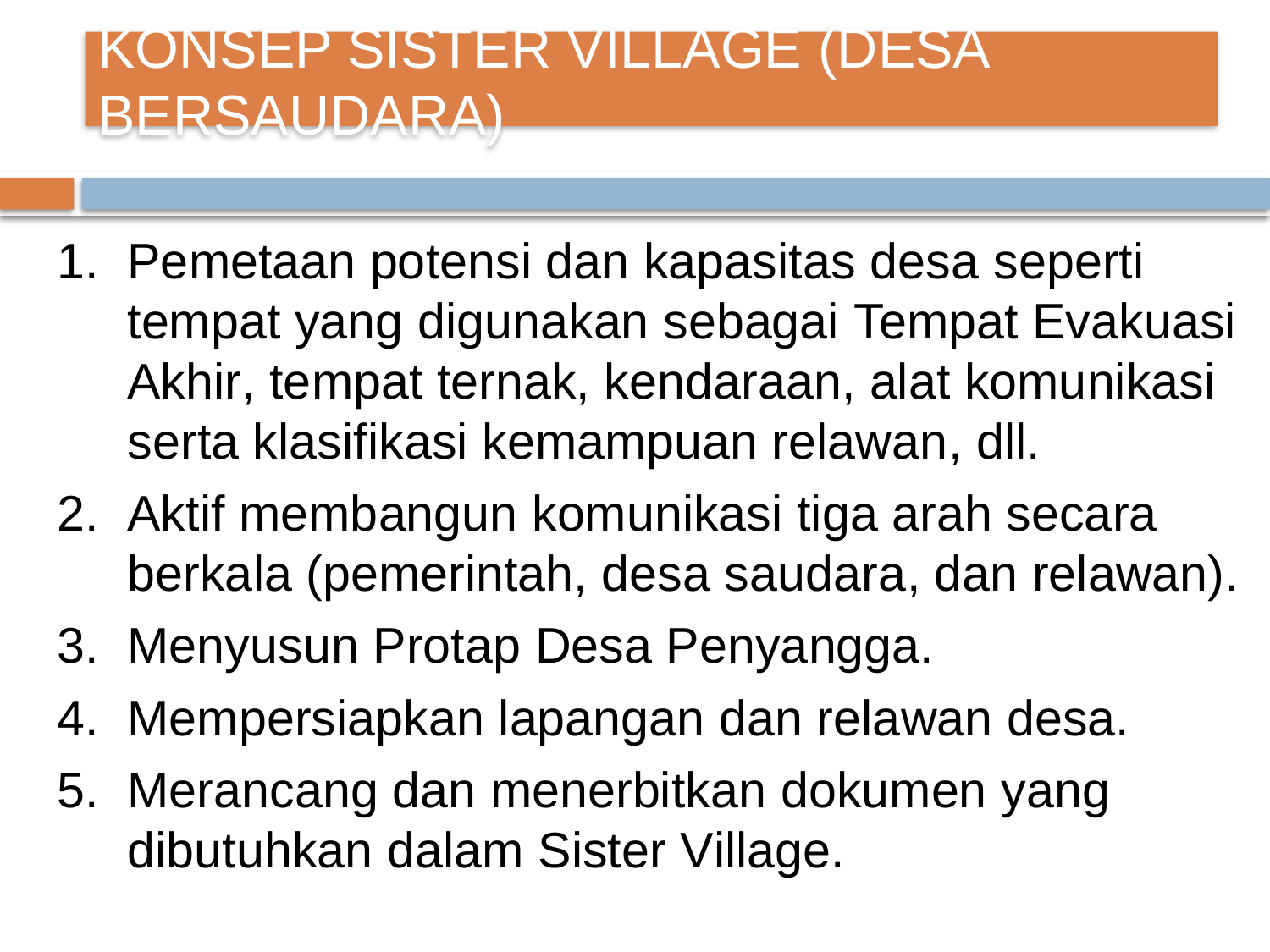

# KONSEP SISTER VILLAGE (DESA BERSAUDARA)
Pemetaan potensi dan kapasitas desa seperti tempat yang digunakan sebagai Tempat Evakuasi Akhir, tempat ternak, kendaraan, alat komunikasi serta klasifikasi kemampuan relawan, dll.
Aktif membangun komunikasi tiga arah secara berkala (pemerintah, desa saudara, dan relawan).
Menyusun Protap Desa Penyangga.
Mempersiapkan lapangan dan relawan desa.
Merancang dan menerbitkan dokumen yang dibutuhkan dalam Sister Village.